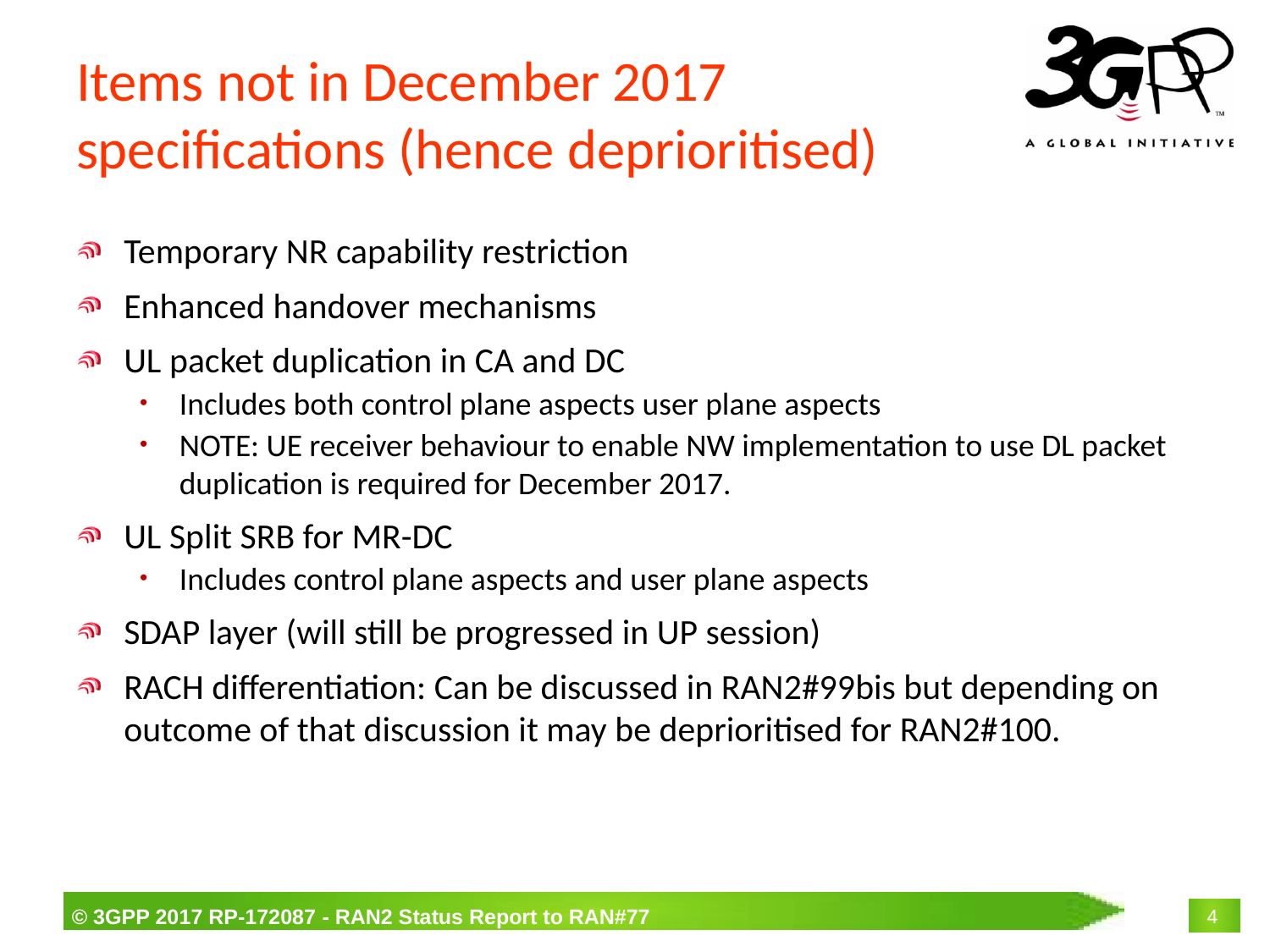

# Items not in December 2017 specifications (hence deprioritised)
Temporary NR capability restriction
Enhanced handover mechanisms
UL packet duplication in CA and DC
Includes both control plane aspects user plane aspects
NOTE: UE receiver behaviour to enable NW implementation to use DL packet duplication is required for December 2017.
UL Split SRB for MR-DC
Includes control plane aspects and user plane aspects
SDAP layer (will still be progressed in UP session)
RACH differentiation: Can be discussed in RAN2#99bis but depending on outcome of that discussion it may be deprioritised for RAN2#100.